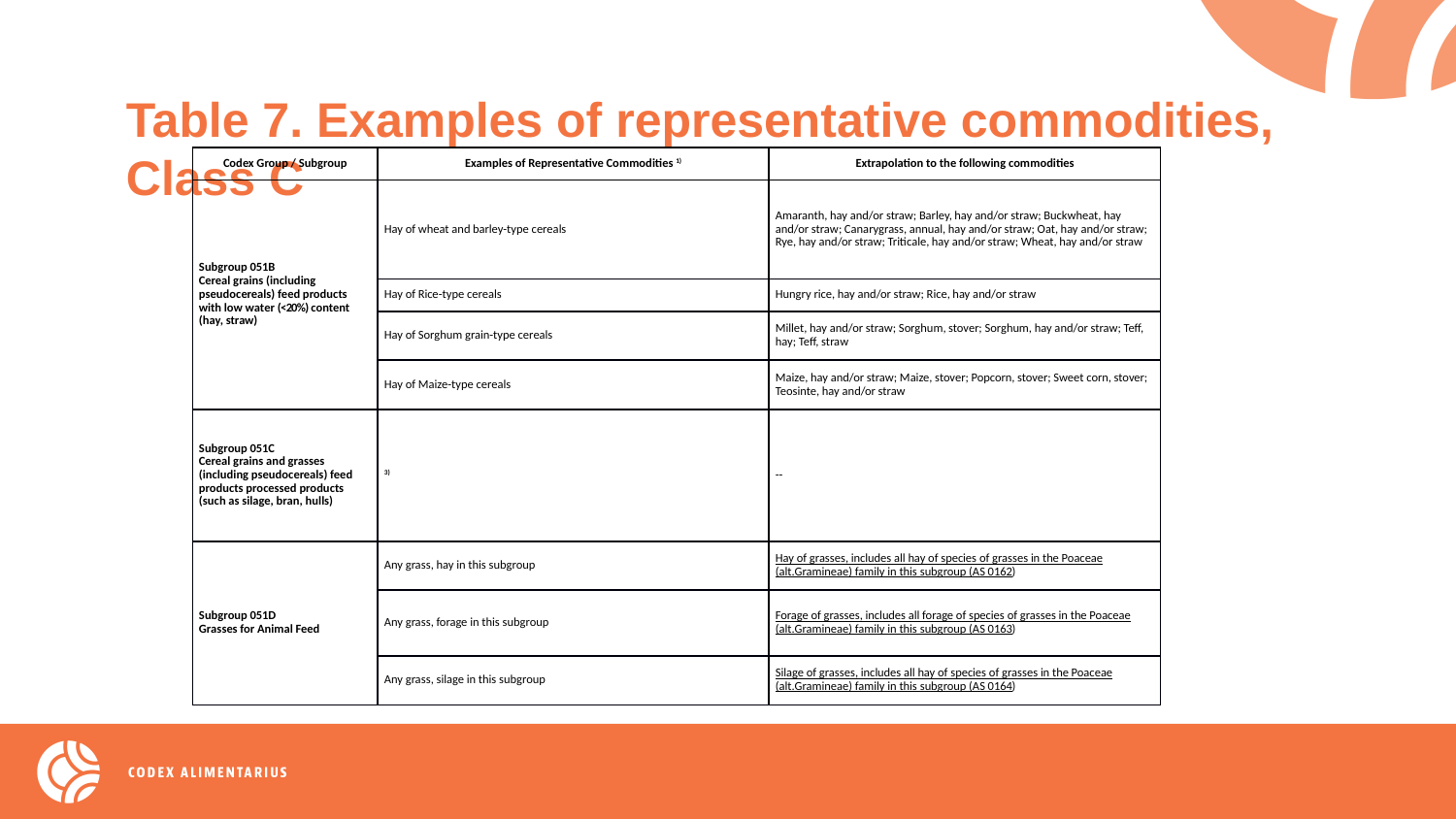

Table 7. Examples of representative commodities, Class C
| Codex Group / Subgroup | Examples of Representative Commodities 1) | Extrapolation to the following commodities |
| --- | --- | --- |
| Subgroup 051B Cereal grains (including pseudocereals) feed products with low water (<20%) content (hay, straw) | Hay of wheat and barley-type cereals | Amaranth, hay and/or straw; Barley, hay and/or straw; Buckwheat, hay and/or straw; Canarygrass, annual, hay and/or straw; Oat, hay and/or straw; Rye, hay and/or straw; Triticale, hay and/or straw; Wheat, hay and/or straw |
|  | Hay of Rice-type cereals | Hungry rice, hay and/or straw; Rice, hay and/or straw |
|  | Hay of Sorghum grain-type cereals | Millet, hay and/or straw; Sorghum, stover; Sorghum, hay and/or straw; Teff, hay; Teff, straw |
|  | Hay of Maize-type cereals | Maize, hay and/or straw; Maize, stover; Popcorn, stover; Sweet corn, stover; Teosinte, hay and/or straw |
| Subgroup 051C Cereal grains and grasses (including pseudocereals) feed products processed products (such as silage, bran, hulls) | 3) | -- |
| Subgroup 051D Grasses for Animal Feed | Any grass, hay in this subgroup | Hay of grasses, includes all hay of species of grasses in the Poaceae (alt.Gramineae) family in this subgroup (AS 0162) |
|  | Any grass, forage in this subgroup | Forage of grasses, includes all forage of species of grasses in the Poaceae (alt.Gramineae) family in this subgroup (AS 0163) |
|  | Any grass, silage in this subgroup | Silage of grasses, includes all hay of species of grasses in the Poaceae (alt.Gramineae) family in this subgroup (AS 0164) |